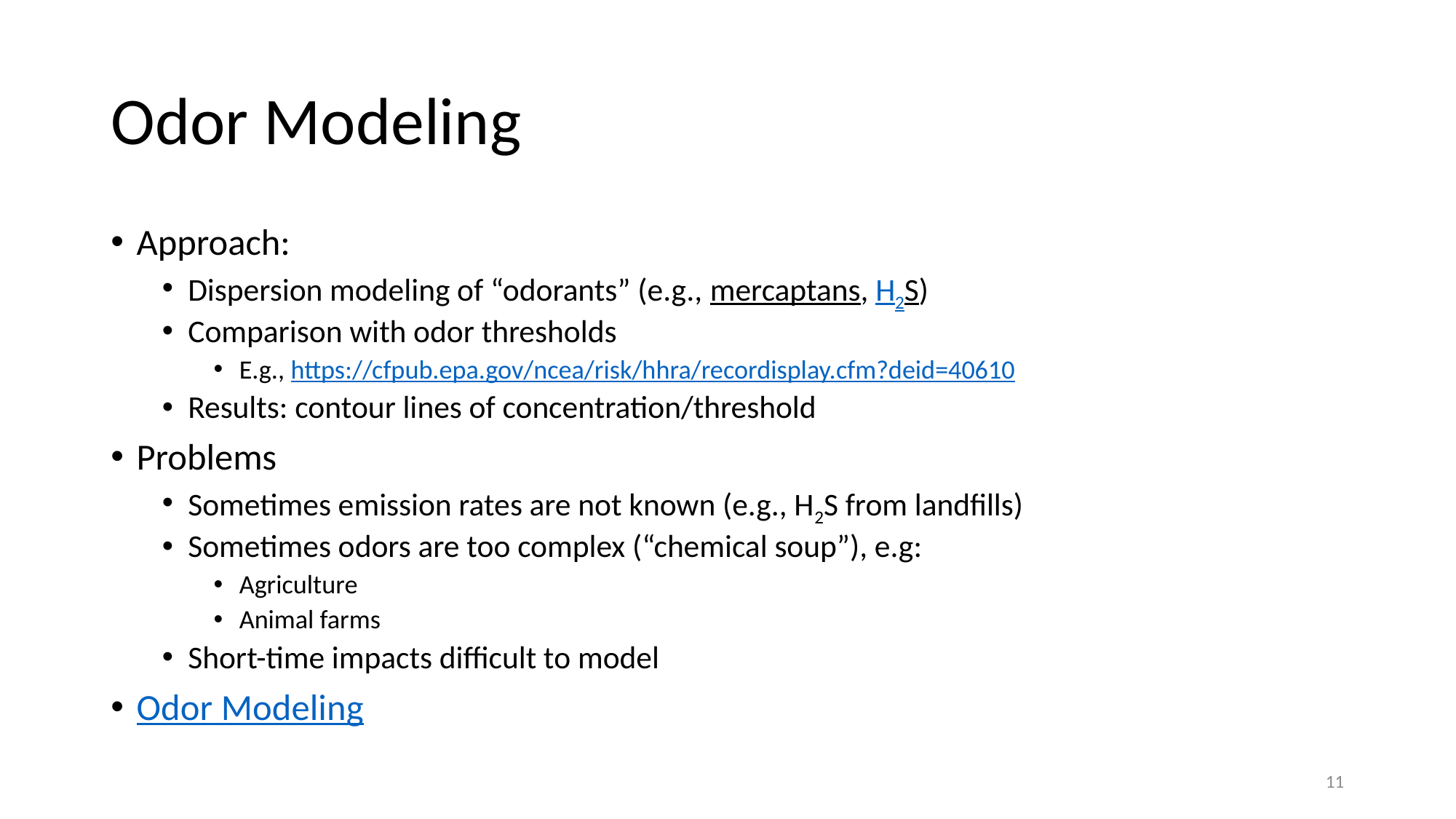

# Odor Modeling
Approach:
Dispersion modeling of “odorants” (e.g., mercaptans, H2S)
Comparison with odor thresholds
E.g., https://cfpub.epa.gov/ncea/risk/hhra/recordisplay.cfm?deid=40610
Results: contour lines of concentration/threshold
Problems
Sometimes emission rates are not known (e.g., H2S from landfills)
Sometimes odors are too complex (“chemical soup”), e.g:
Agriculture
Animal farms
Short-time impacts difficult to model
Odor Modeling
11